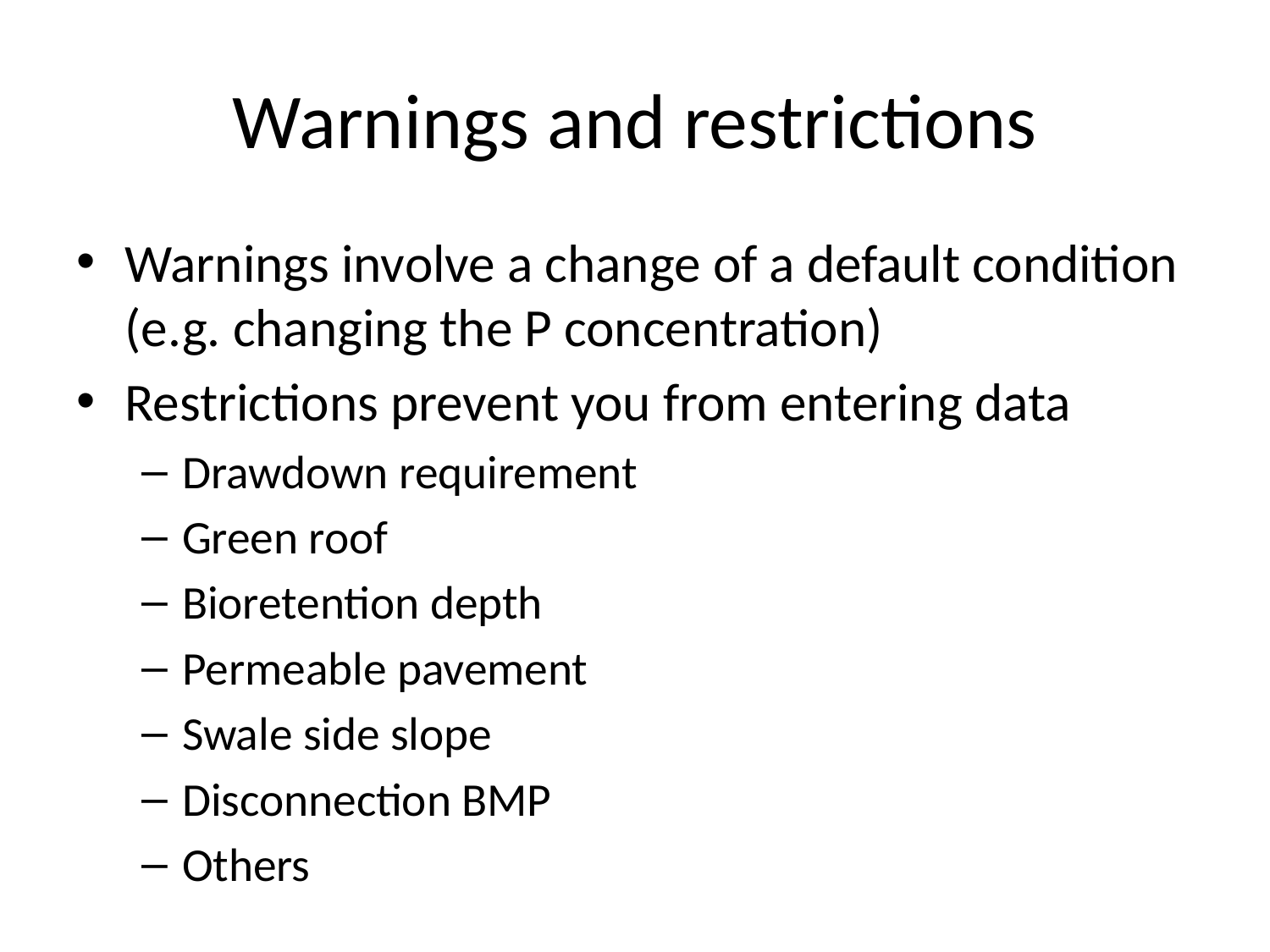

# Warnings and restrictions
Warnings involve a change of a default condition (e.g. changing the P concentration)
Restrictions prevent you from entering data
Drawdown requirement
Green roof
Bioretention depth
Permeable pavement
Swale side slope
Disconnection BMP
Others